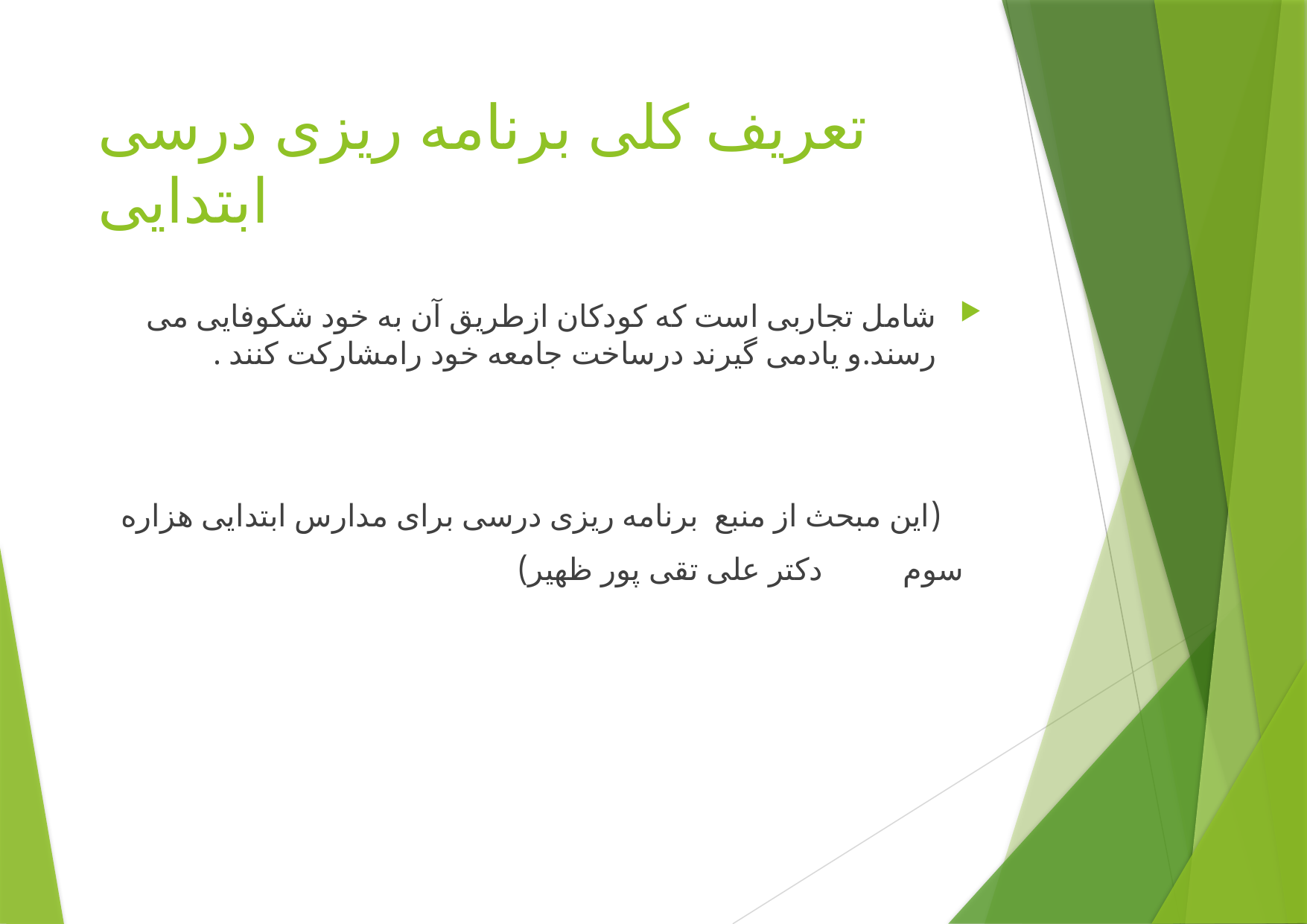

# تعریف کلی برنامه ریزی درسی ابتدایی
شامل تجاربی است که کودکان ازطریق آن به خود شکوفایی می رسند.و یادمی گیرند درساخت جامعه خود رامشارکت کنند .

(این مبحث از منبع  برنامه ریزی درسی برای مدارس ابتدایی هزاره
سوم          دکتر علی تقی پور ظهیر)